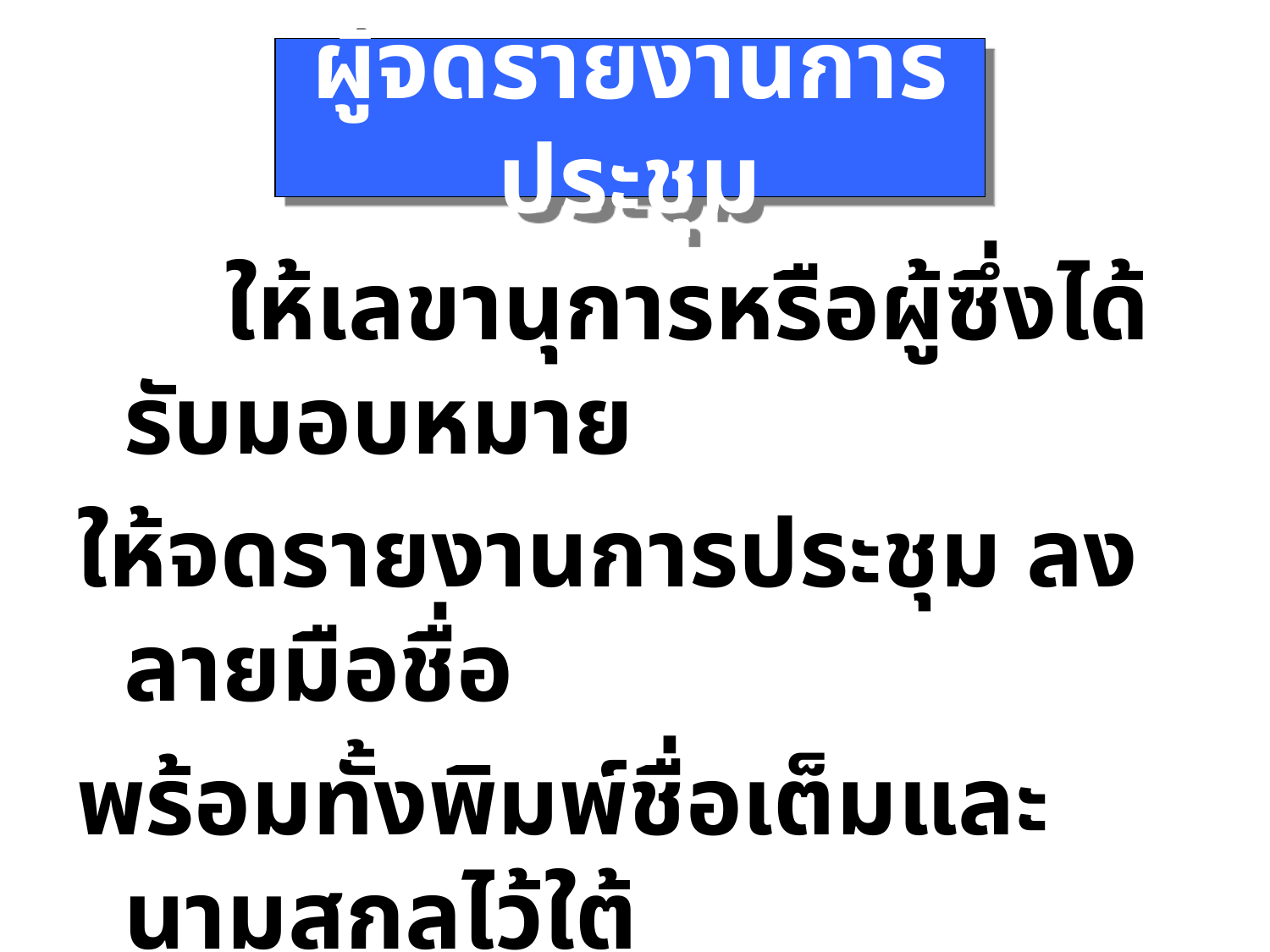

# ผู้จดรายงานการประชุม
      ให้เลขานุการหรือผู้ซึ่งได้รับมอบหมาย
ให้จดรายงานการประชุม ลงลายมือชื่อ
พร้อมทั้งพิมพ์ชื่อเต็มและนามสกุลไว้ใต้
ลายมือชื่อในรายงานการประชุมครั้งนั้นด้วย